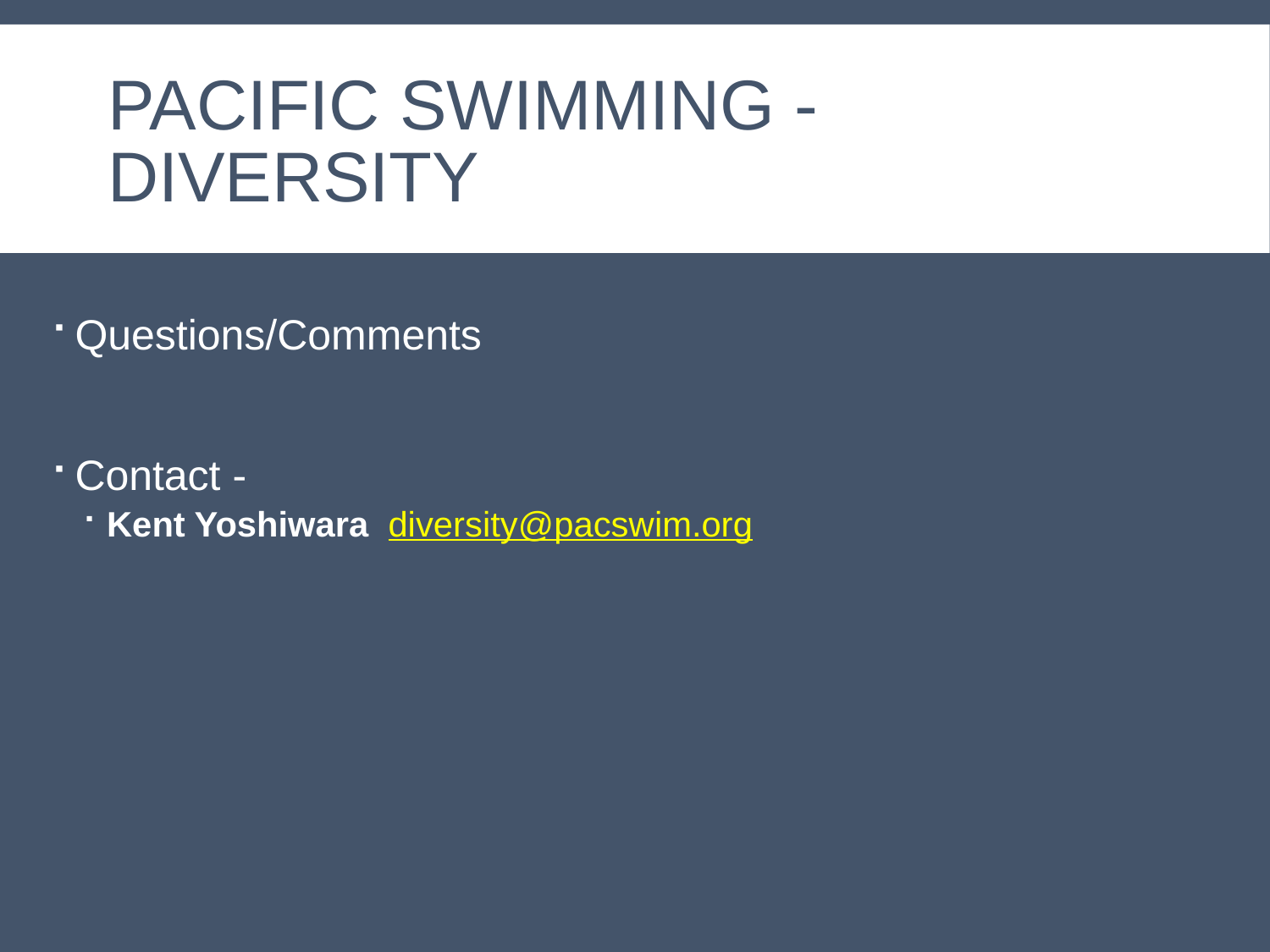

# Pacific Swimming - Diversity
Questions/Comments

Contact -
Kent Yoshiwara  diversity@pacswim.org